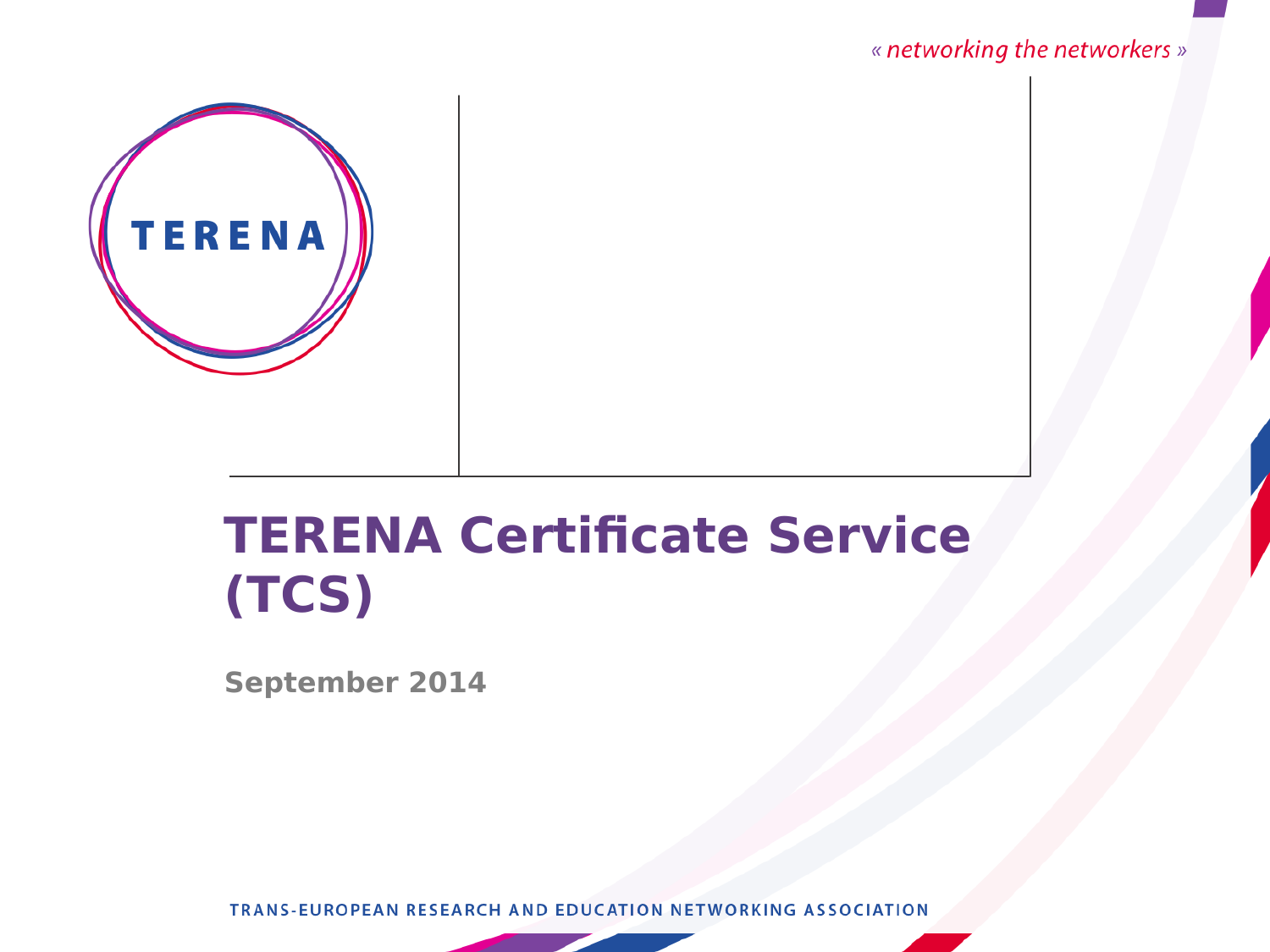

# TERENA Certificate Service (TCS) September 2014